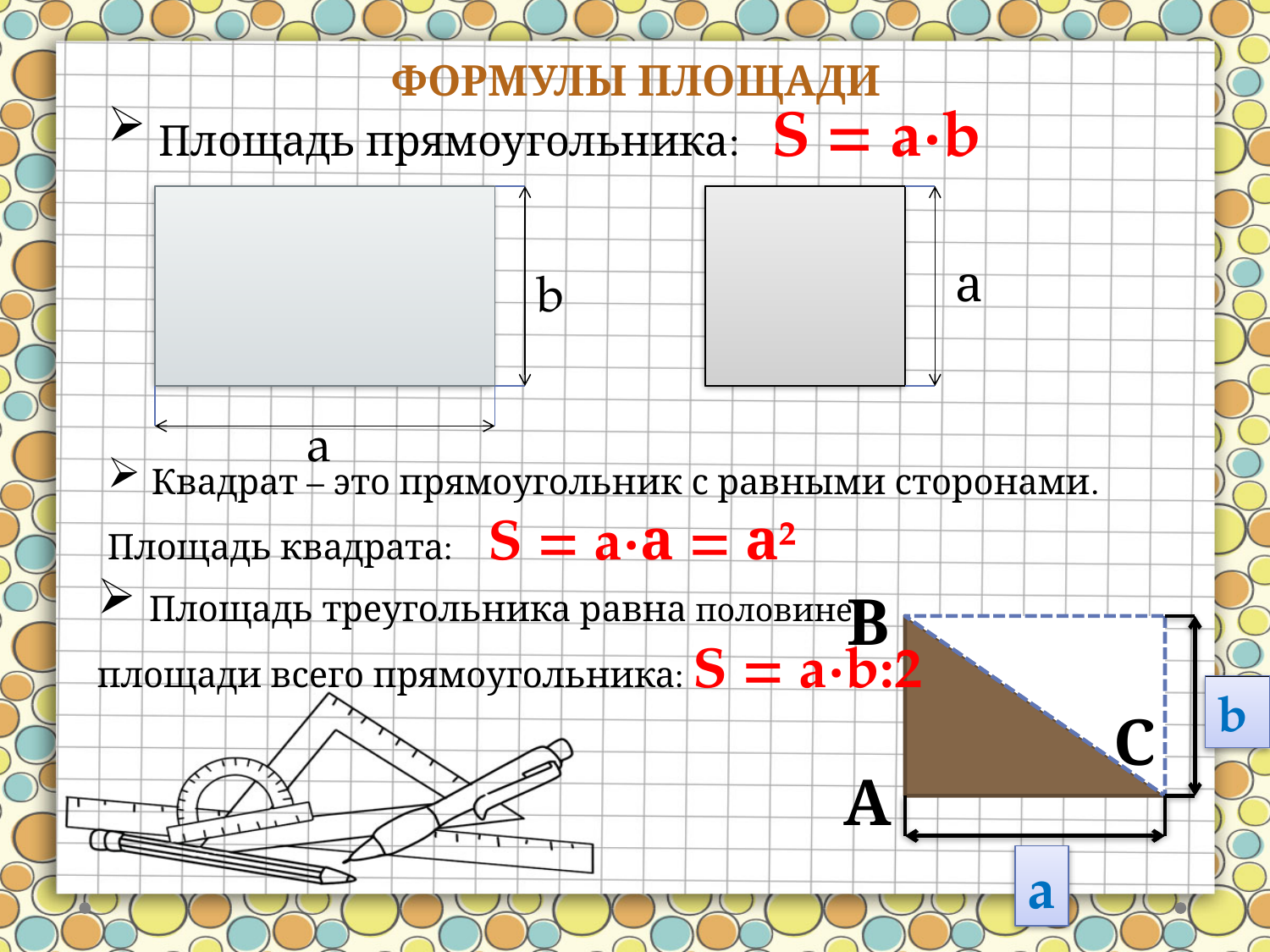

# ФОРМУЛЫ ПЛОЩАДИ
 Площадь прямоугольника:   S = a·b

а
b
a
 Квадрат – это прямоугольник с равными сторонами. Площадь квадрата:    S = a·а = а²
 Площадь треугольника равна половине
площади всего прямоугольника: S = a·b:2
В

b
С
А
a